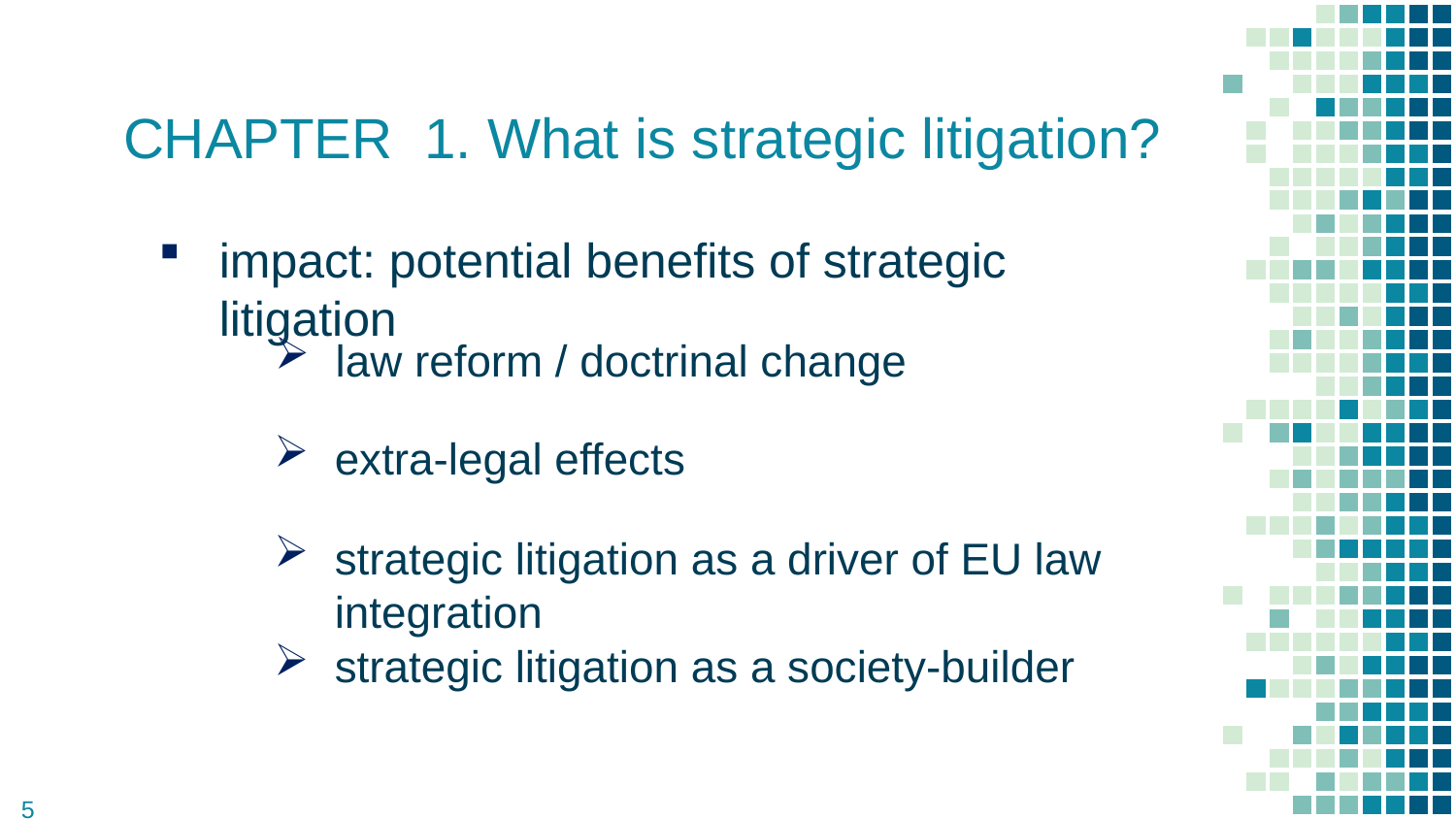

# CHAPTER  1. What is strategic litigation?
impact: potential benefits of strategic litigation

law reform / doctrinal change
extra-legal effects
strategic litigation as a driver of EU law integration
strategic litigation as a society-builder
5